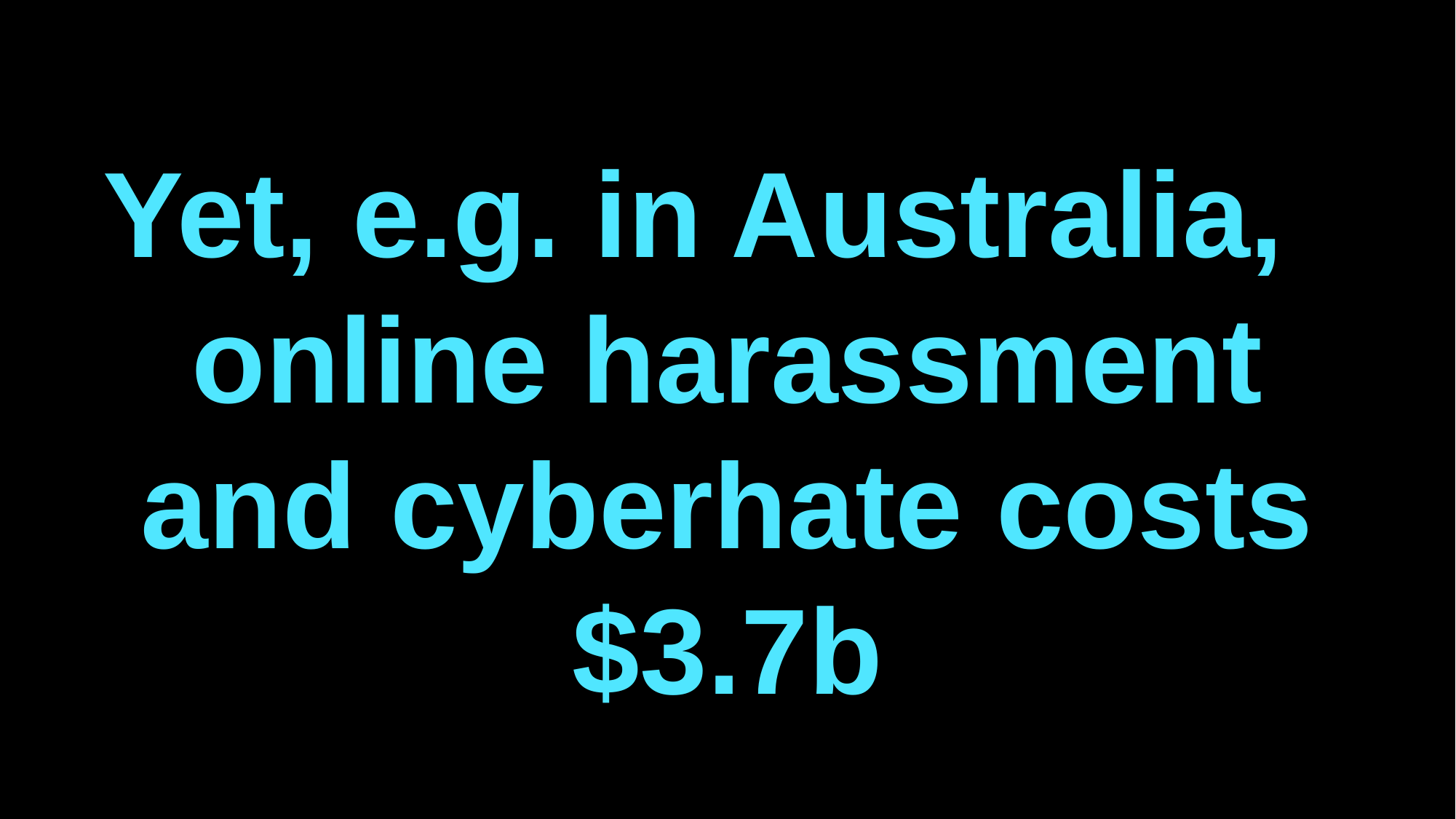

Yet, e.g. in Australia,
online harassment and cyberhate costs $3.7b
3